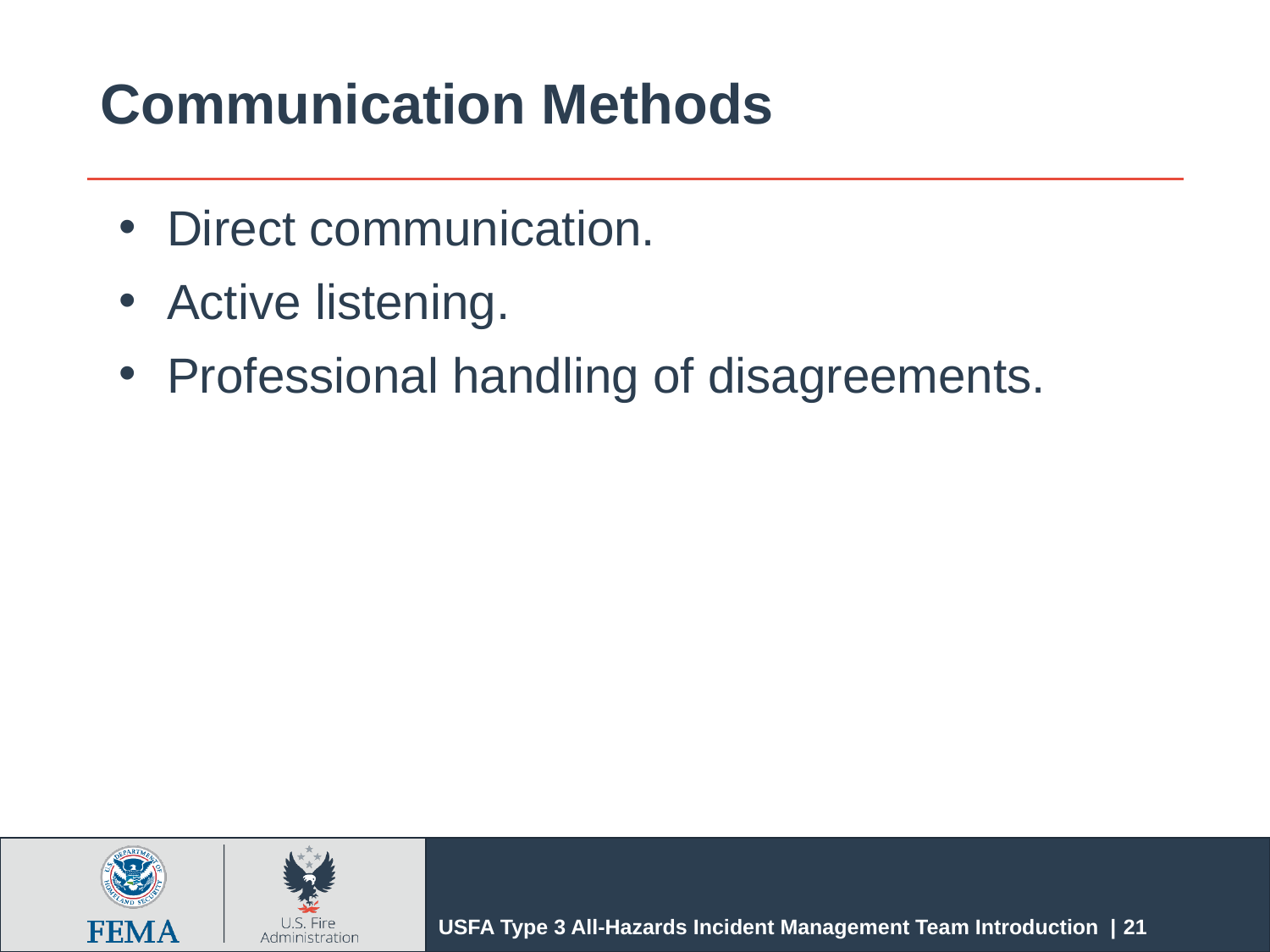

# Communication Methods
Direct communication.
Active listening.
Professional handling of disagreements.
USFA Type 3 All-Hazards Incident Management Team Introduction  | 21